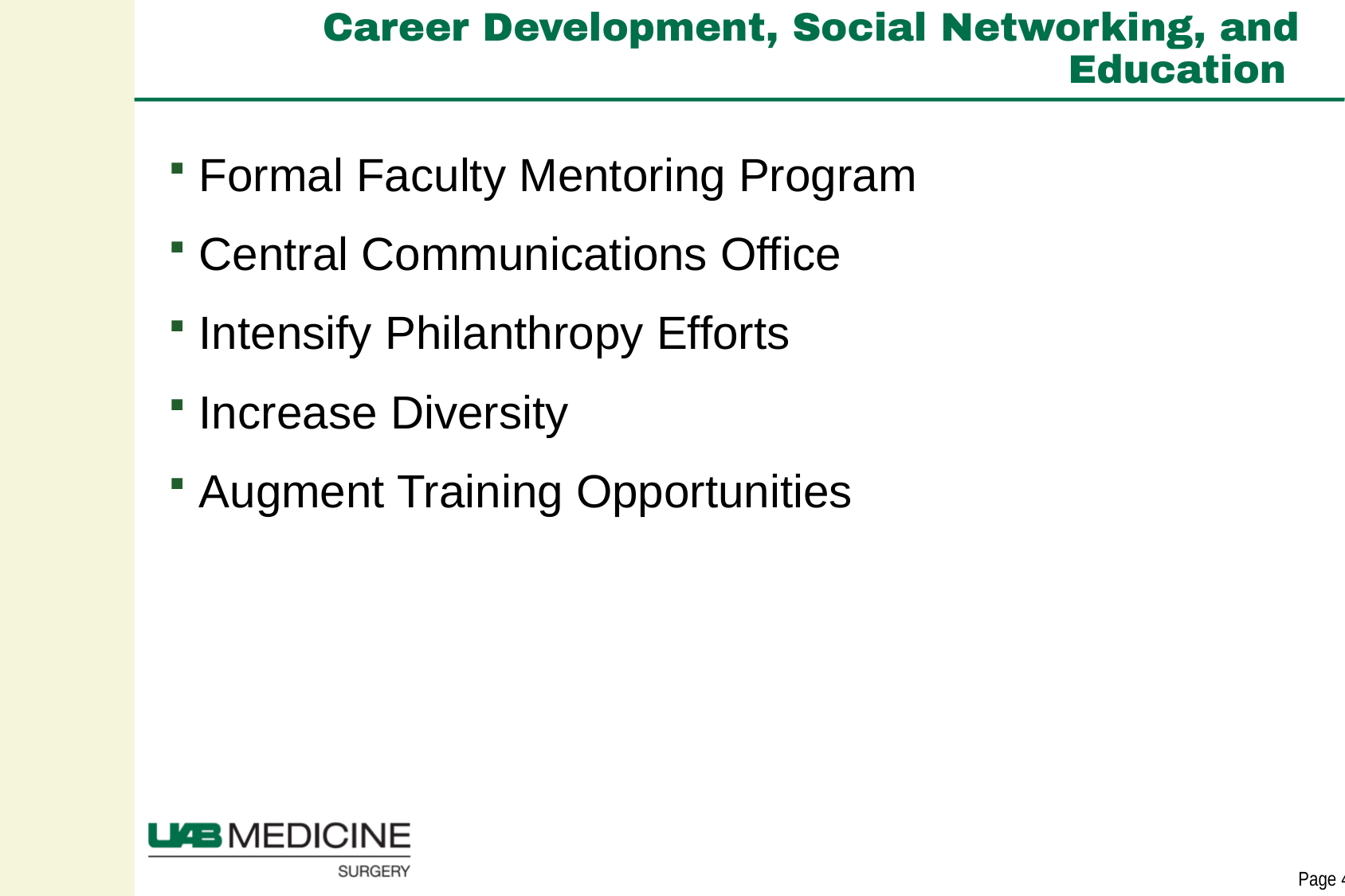

# Career Development, Social Networking, and Education
Formal Faculty Mentoring Program
Central Communications Office
Intensify Philanthropy Efforts
Increase Diversity
Augment Training Opportunities